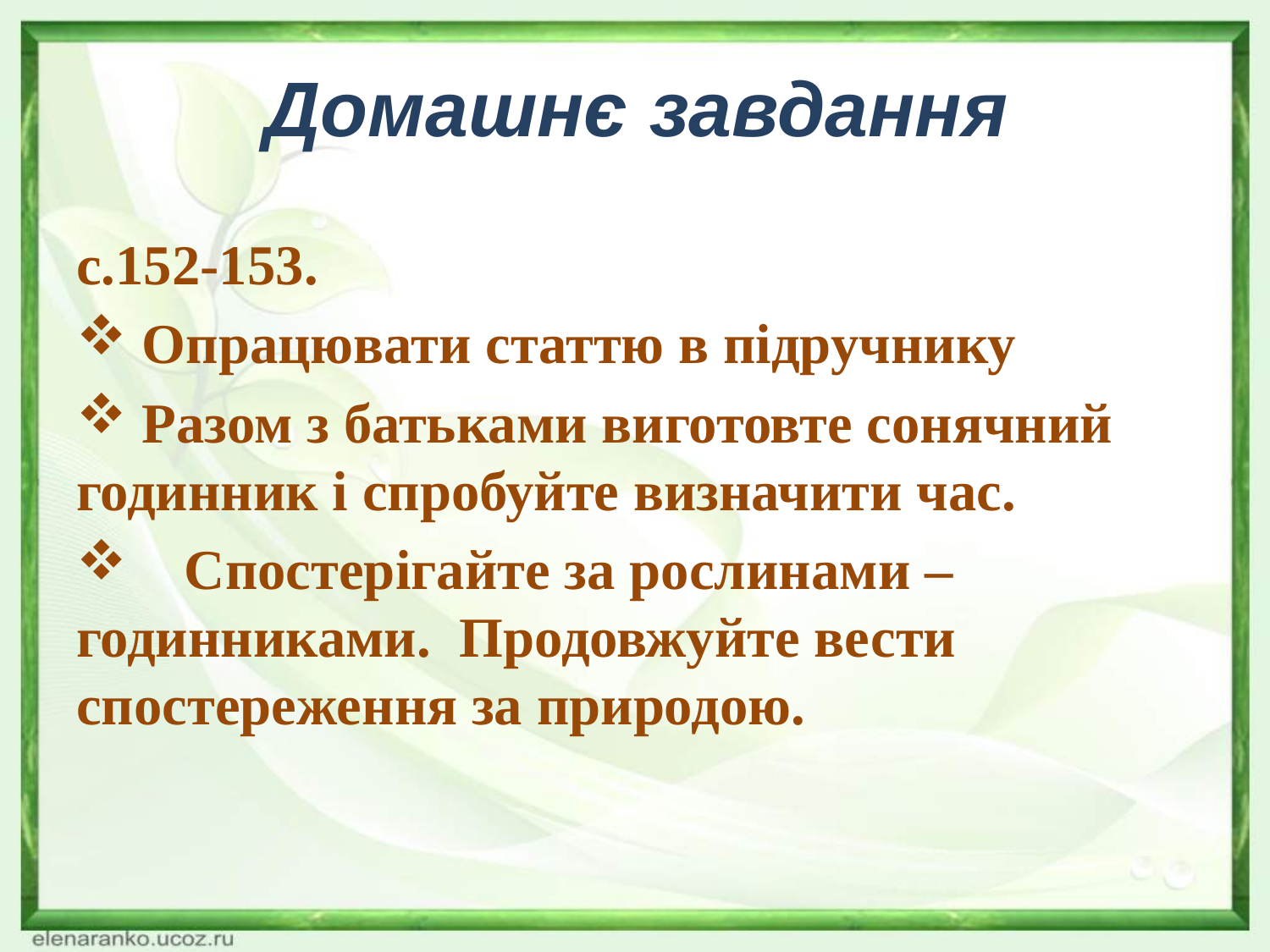

# Домашнє завдання
с.152-153.
 Опрацювати статтю в підручнику
 Разом з батьками виготовте сонячний годинник і спробуйте визначити час.
    Спостерігайте за рослинами – годинниками.  Продовжуйте вести спостереження за природою.